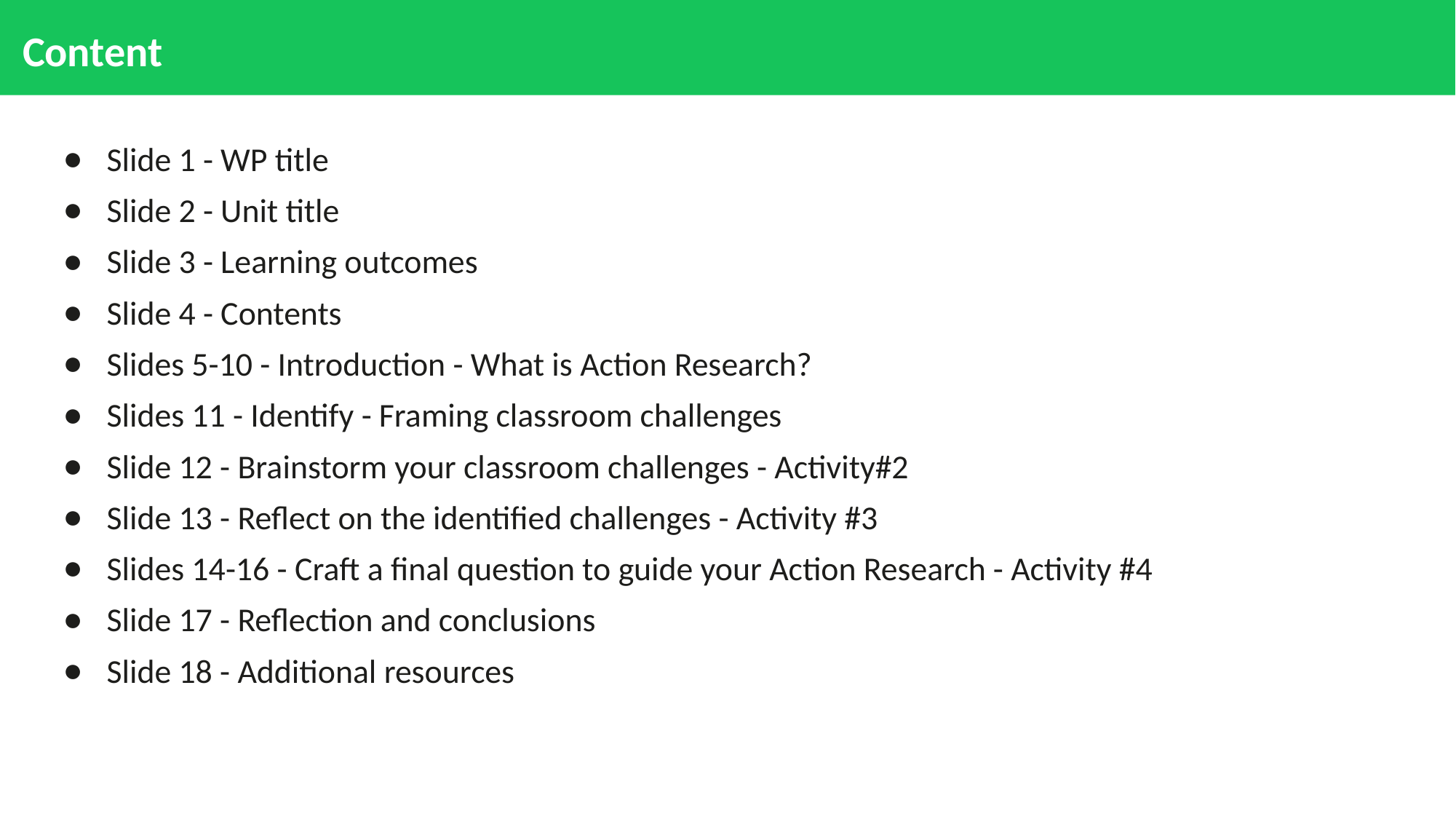

# Content
Slide 1 - WP title
Slide 2 - Unit title
Slide 3 - Learning outcomes
Slide 4 - Contents
Slides 5-10 - Introduction - What is Action Research?
Slides 11 - Identify - Framing classroom challenges
Slide 12 - Brainstorm your classroom challenges - Activity#2
Slide 13 - Reflect on the identified challenges - Activity #3
Slides 14-16 - Craft a final question to guide your Action Research - Activity #4
Slide 17 - Reflection and conclusions
Slide 18 - Additional resources